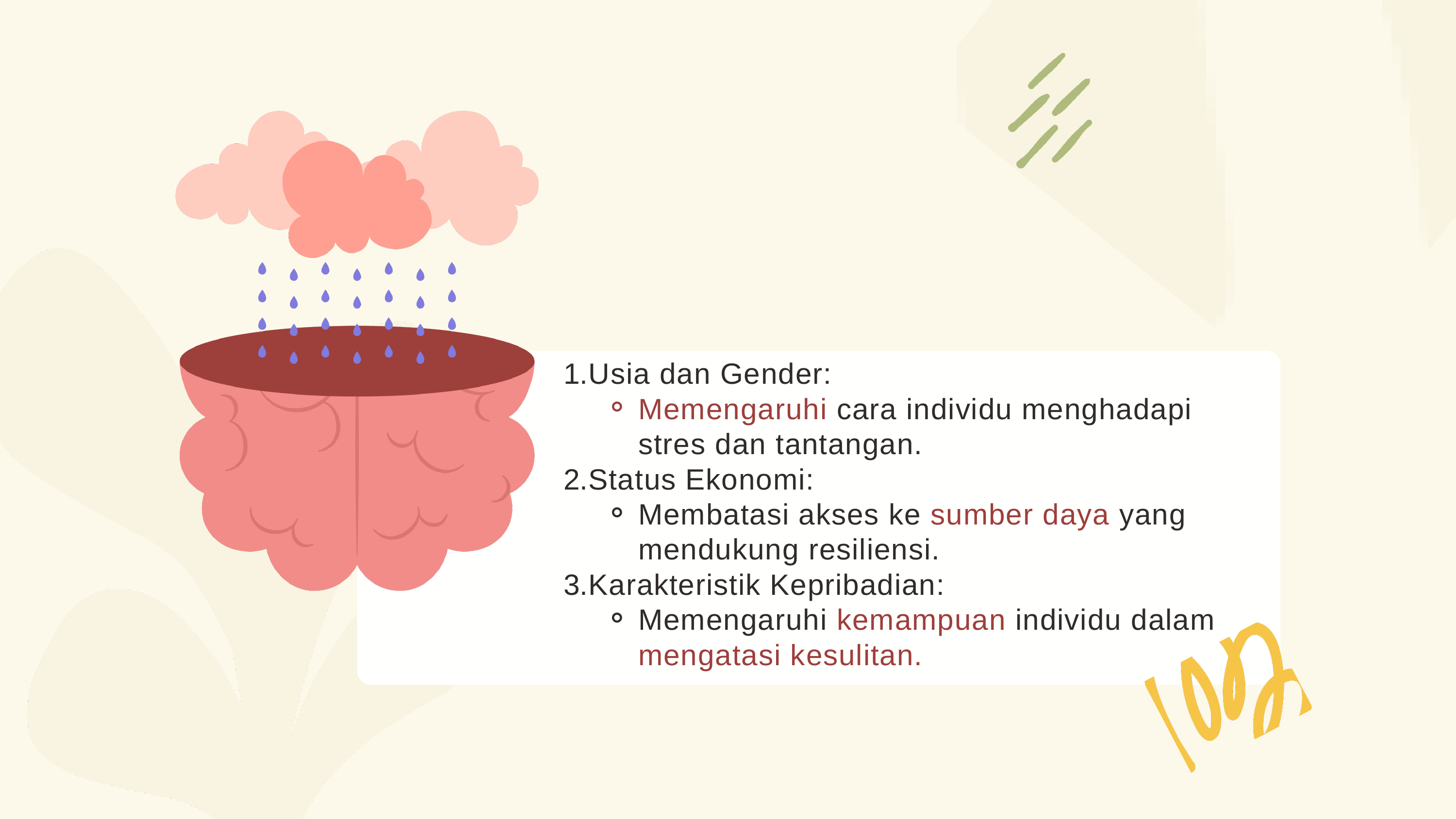

Usia dan Gender:
Memengaruhi cara individu menghadapi stres dan tantangan.
Status Ekonomi:
Membatasi akses ke sumber daya yang mendukung resiliensi.
Karakteristik Kepribadian:
Memengaruhi kemampuan individu dalam mengatasi kesulitan.